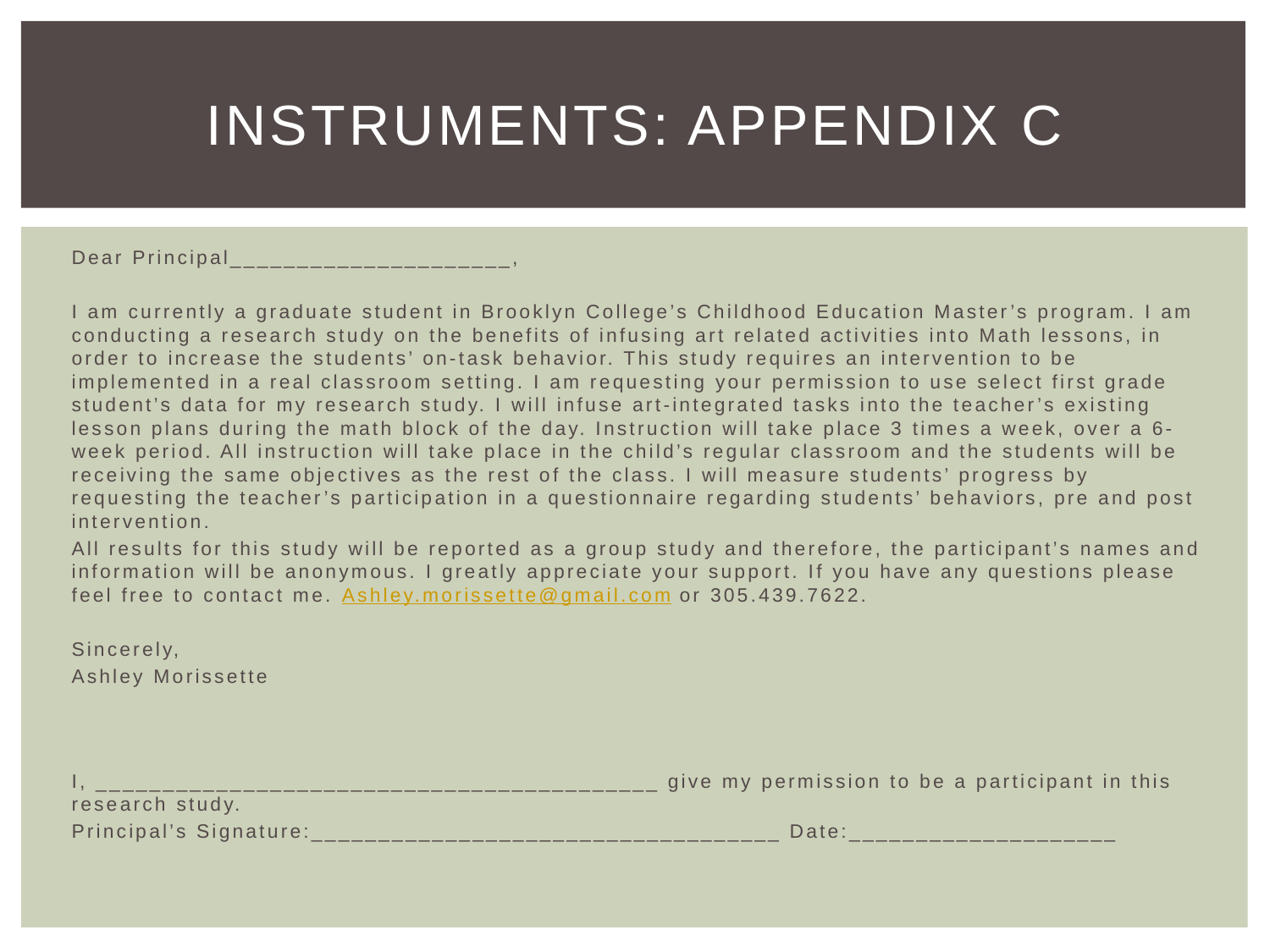

# Instruments: appendix c
Dear Principal_____________________,

	I am currently a graduate student in Brooklyn College’s Childhood Education Master’s program. I am conducting a research study on the benefits of infusing art related activities into Math lessons, in order to increase the students’ on-task behavior. This study requires an intervention to be implemented in a real classroom setting. I am requesting your permission to use select first grade student’s data for my research study. I will infuse art-integrated tasks into the teacher’s existing lesson plans during the math block of the day. Instruction will take place 3 times a week, over a 6-week period. All instruction will take place in the child’s regular classroom and the students will be receiving the same objectives as the rest of the class. I will measure students’ progress by requesting the teacher’s participation in a questionnaire regarding students’ behaviors, pre and post intervention.
All results for this study will be reported as a group study and therefore, the participant’s names and information will be anonymous. I greatly appreciate your support. If you have any questions please feel free to contact me. Ashley.morissette@gmail.com or 305.439.7622.

Sincerely,
Ashley Morissette

I, __________________________________________ give my permission to be a participant in this research study.
Principal’s Signature:___________________________________ Date:____________________